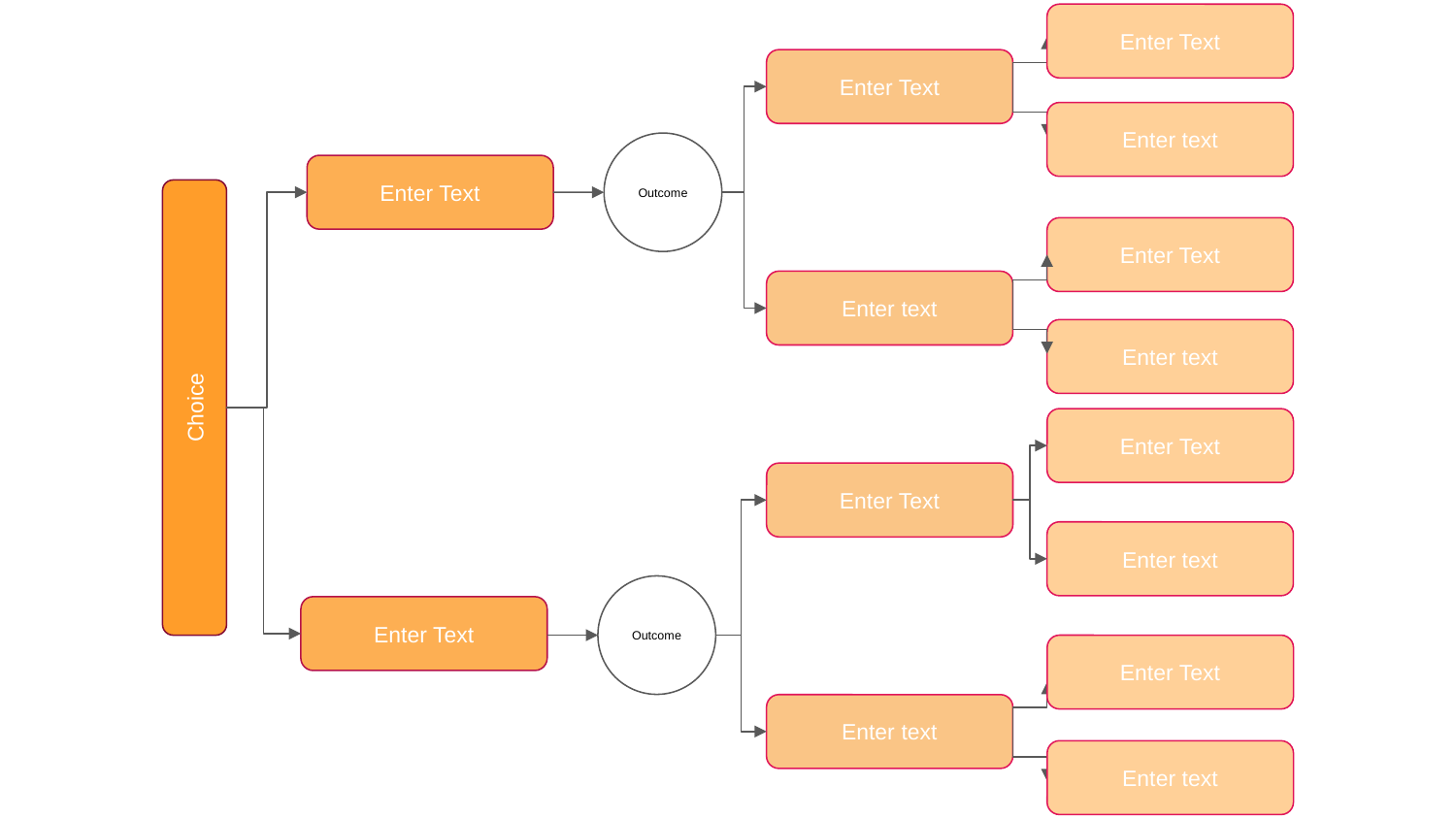

Enter Text
Enter Text
Enter text
Outcome
Enter Text
Enter Text
Enter text
Enter text
Choice
Enter Text
Enter Text
Enter text
Outcome
Enter Text
Enter Text
Enter text
Enter text